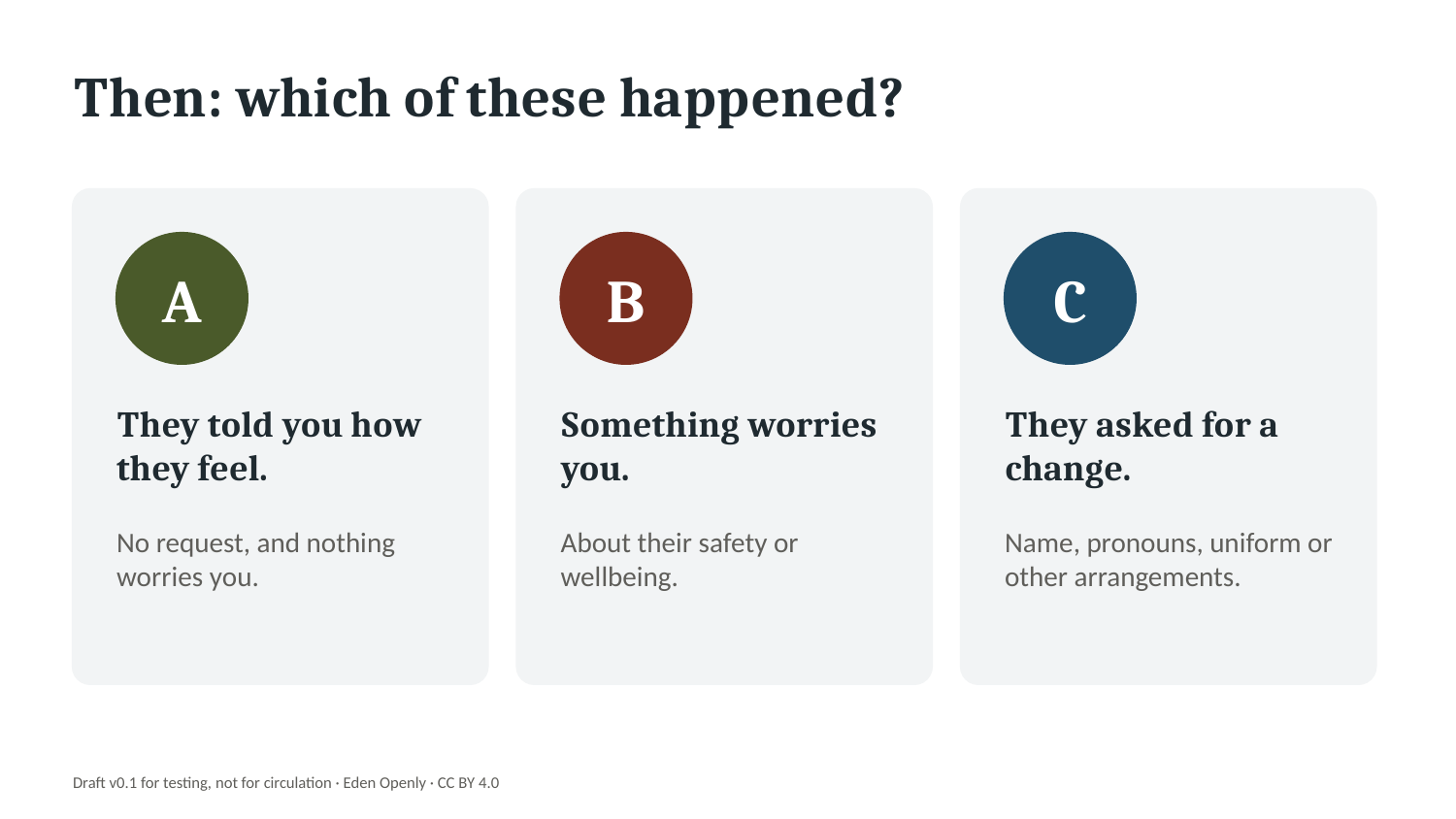

Then: which of these happened?

A

B

C
They told you how they feel.
Something worries you.
They asked for a change.
No request, and nothing worries you.
About their safety or wellbeing.
Name, pronouns, uniform or other arrangements.
Draft v0.1 for testing, not for circulation · Eden Openly · CC BY 4.0